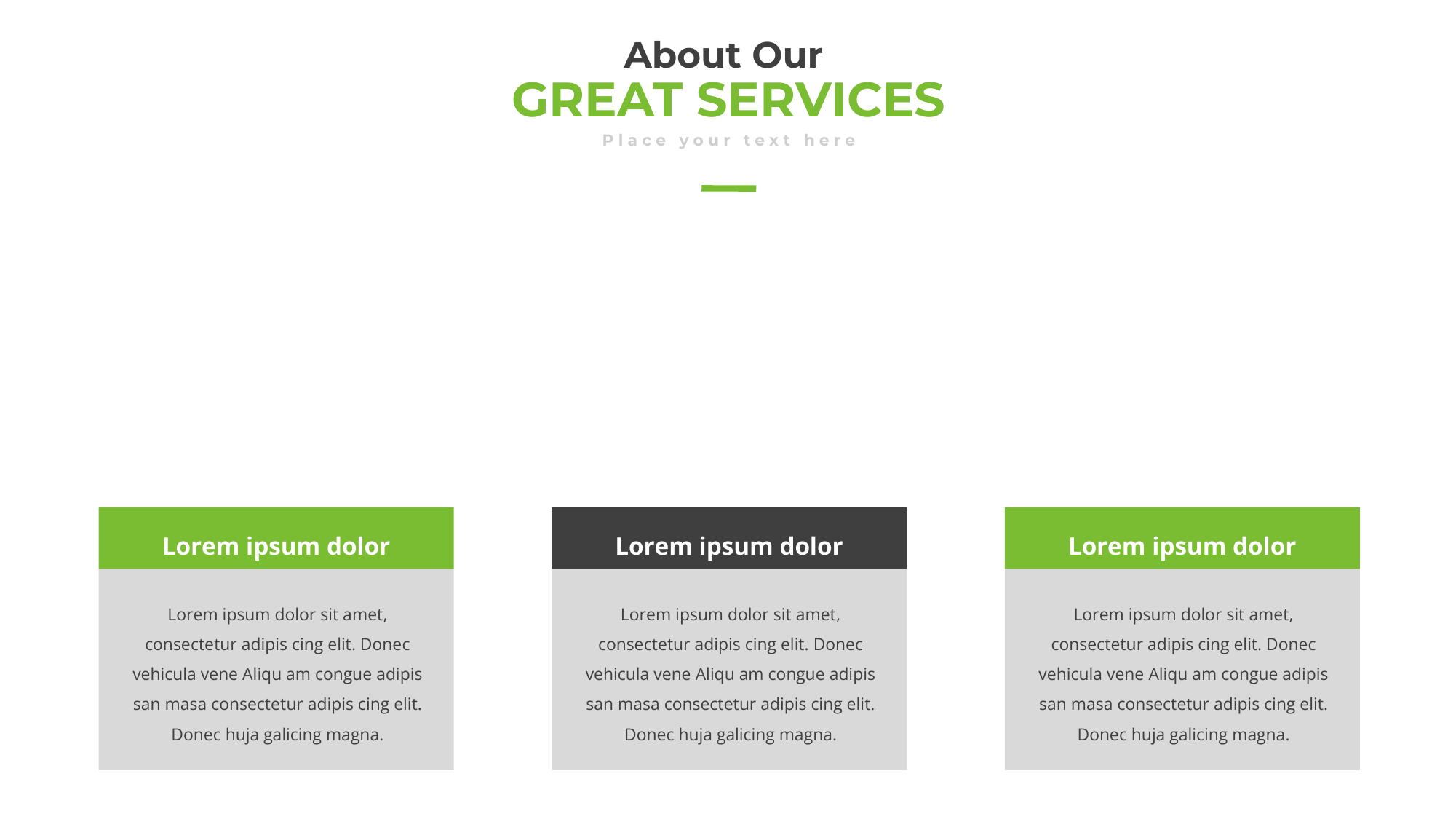

About Our
GREAT SERVICES
Place your text here

Lorem ipsum dolor
Lorem ipsum dolor sit amet, consectetur adipis cing elit. Donec vehicula vene Aliqu am congue adipis san masa consectetur adipis cing elit. Donec huja galicing magna.
Lorem ipsum dolor
Lorem ipsum dolor sit amet, consectetur adipis cing elit. Donec vehicula vene Aliqu am congue adipis san masa consectetur adipis cing elit. Donec huja galicing magna.
Lorem ipsum dolor
Lorem ipsum dolor sit amet, consectetur adipis cing elit. Donec vehicula vene Aliqu am congue adipis san masa consectetur adipis cing elit. Donec huja galicing magna.